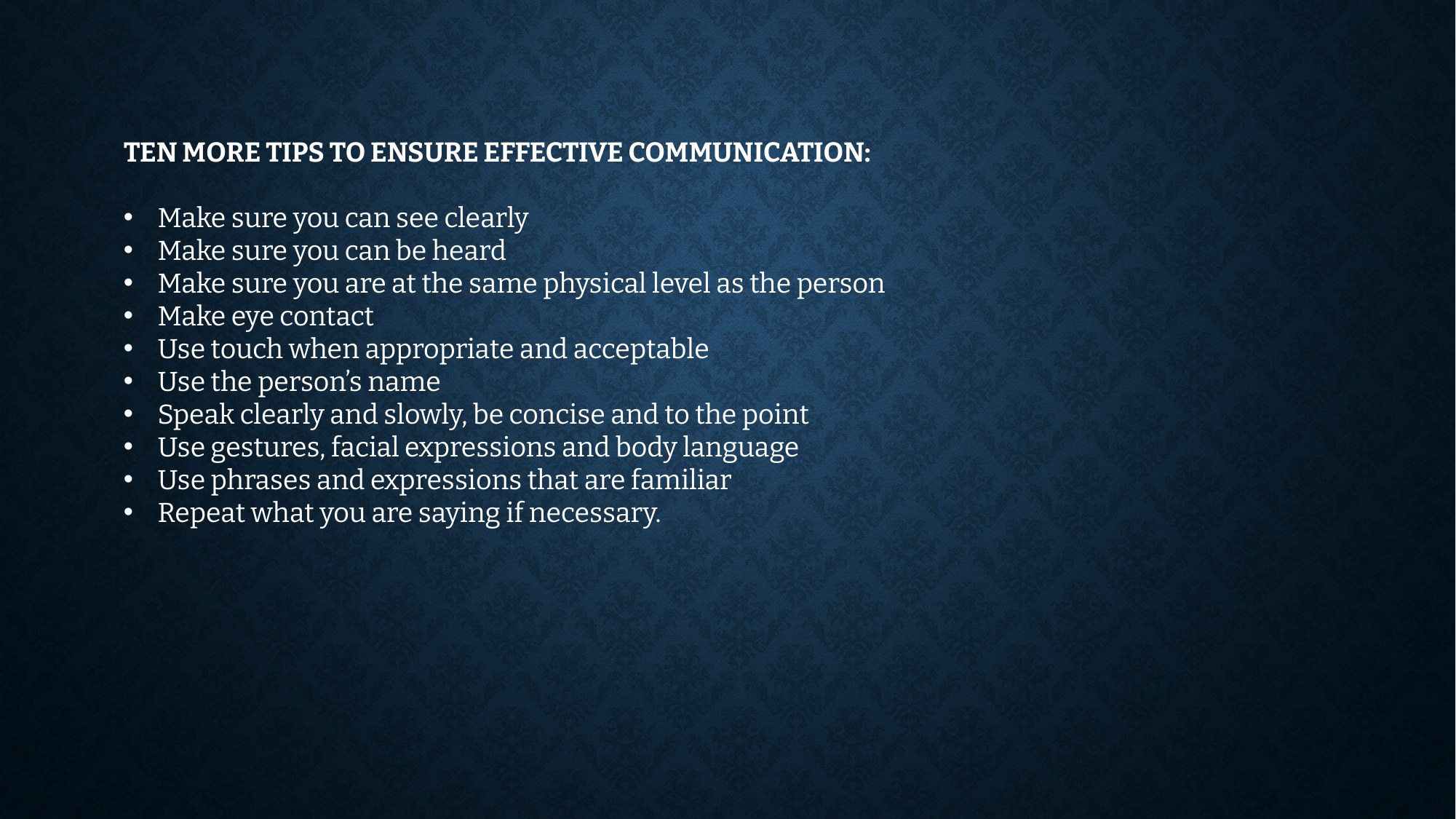

TEN MORE TIPS TO ENSURE EFFECTIVE COMMUNICATION:

Make sure you can see clearly
Make sure you can be heard
Make sure you are at the same physical level as the person
Make eye contact
Use touch when appropriate and acceptable
Use the person’s name
Speak clearly and slowly, be concise and to the point
Use gestures, facial expressions and body language
Use phrases and expressions that are familiar
Repeat what you are saying if necessary.